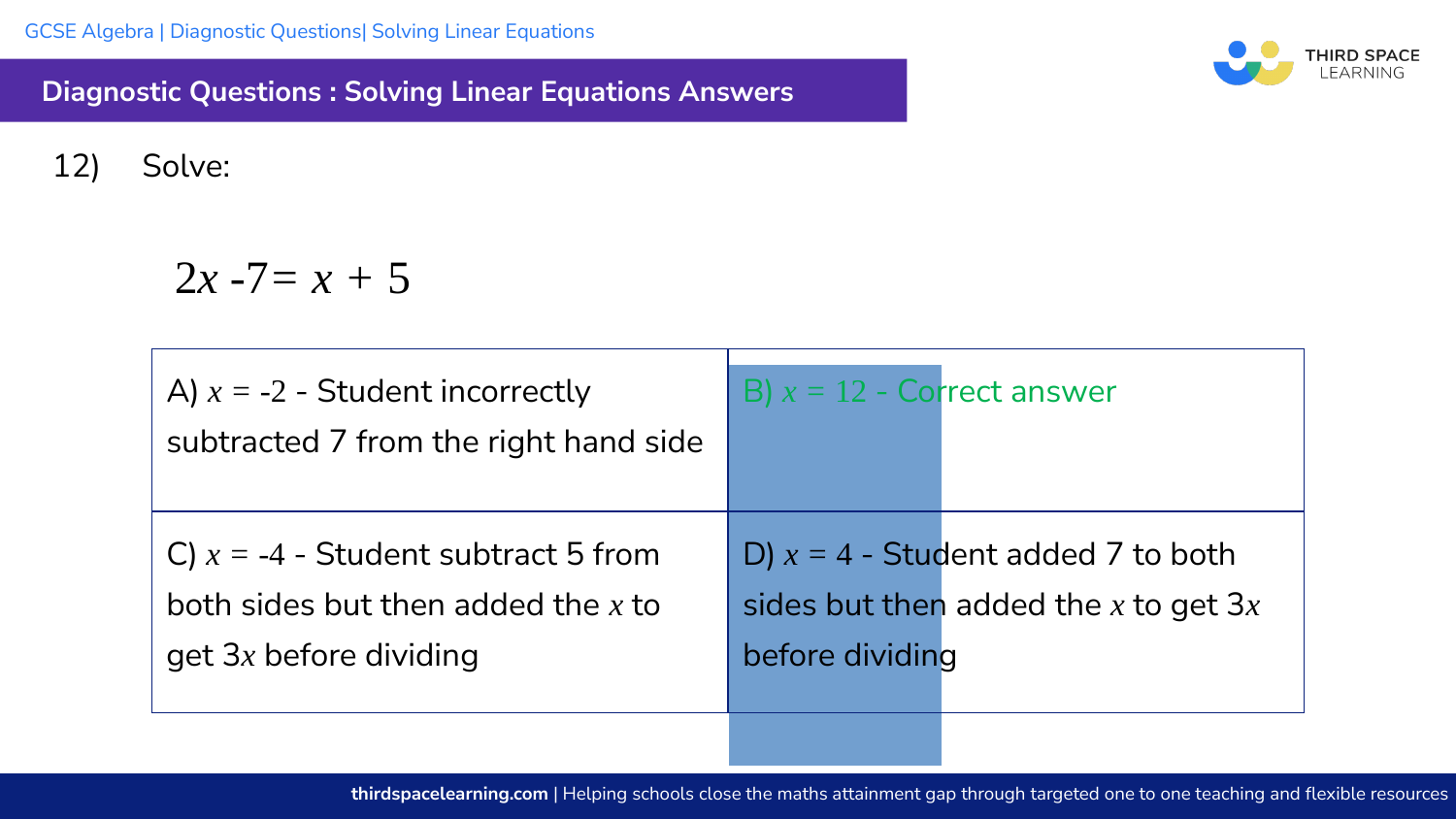

Diagnostic Questions : Solving Linear Equations Answers
| 12) Solve: 2x -7= x + 5 |  |  |  |  |
| --- | --- | --- | --- | --- |
|  |  |  |  |  |
| A) x = -2 - Student incorrectly subtracted 7 from the right hand side | B) x = 12 - Correct answer |
| --- | --- |
| C) x = -4 - Student subtract 5 from both sides but then added the x to get 3x before dividing | D) x = 4 - Student added 7 to both sides but then added the x to get 3x before dividing |